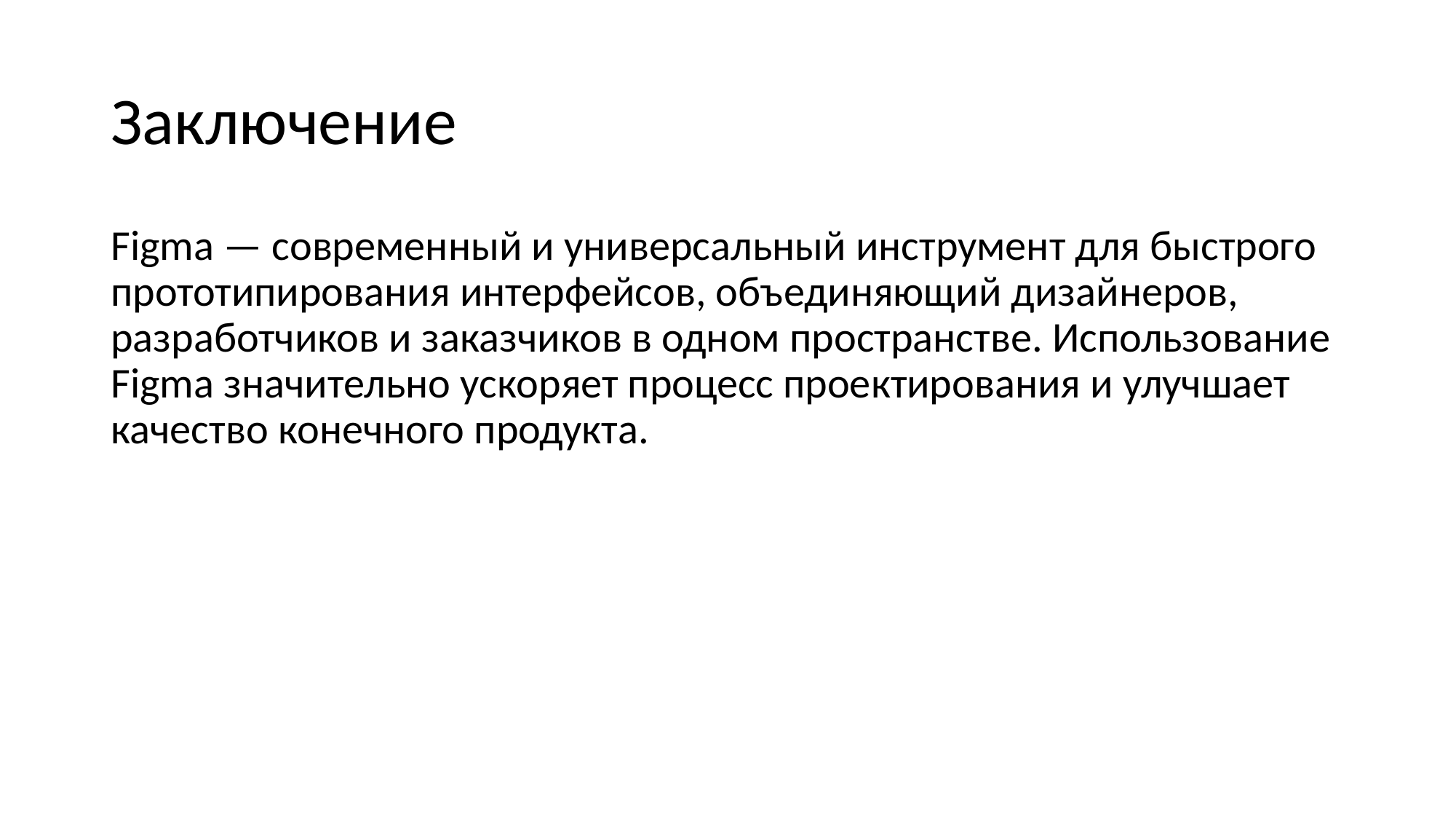

# Заключение
Figma — современный и универсальный инструмент для быстрого прототипирования интерфейсов, объединяющий дизайнеров, разработчиков и заказчиков в одном пространстве. Использование Figma значительно ускоряет процесс проектирования и улучшает качество конечного продукта.